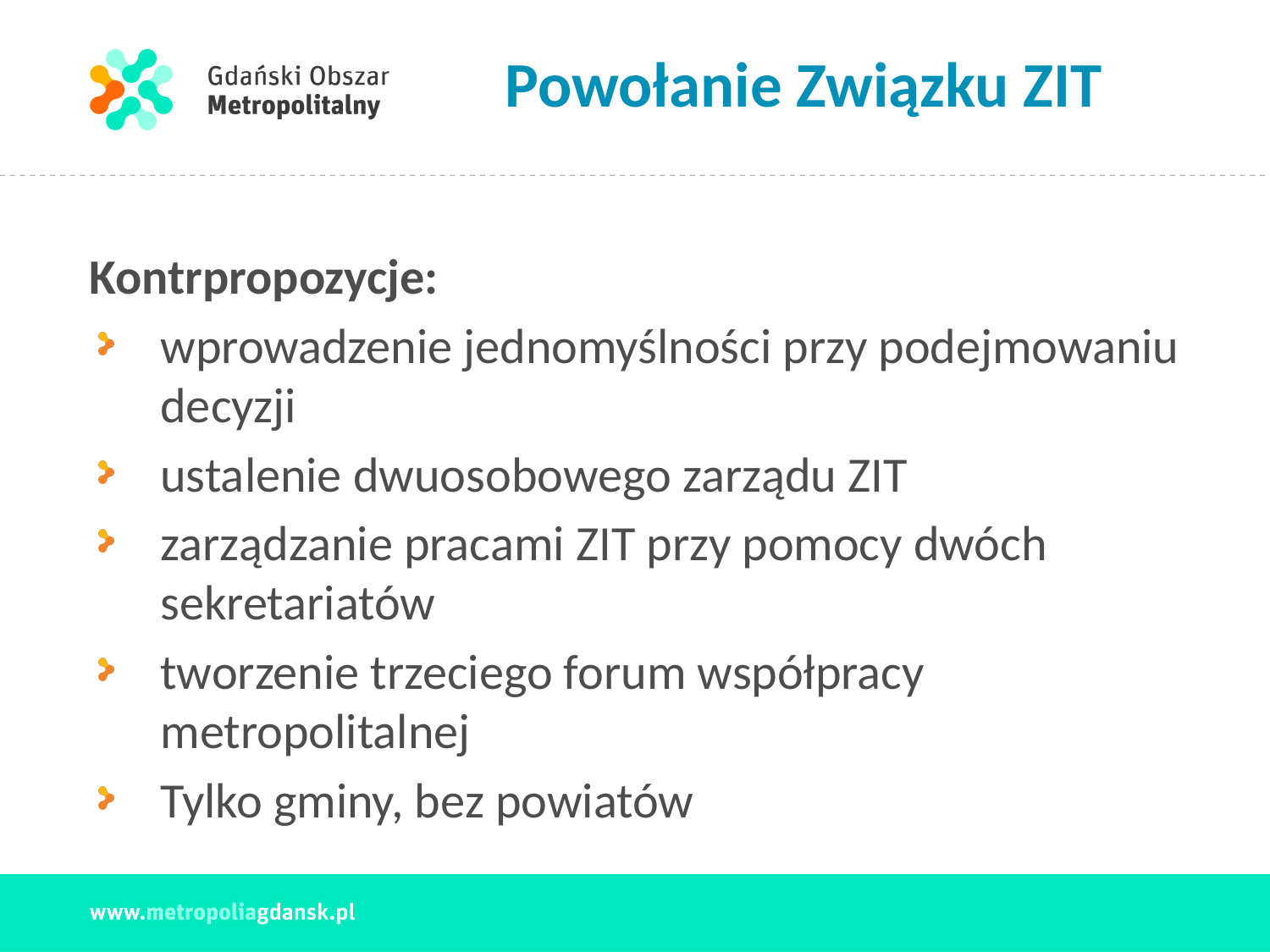

# Powołanie Związku ZIT
Kontrpropozycje:
wprowadzenie jednomyślności przy podejmowaniu decyzji
ustalenie dwuosobowego zarządu ZIT
zarządzanie pracami ZIT przy pomocy dwóch sekretariatów
tworzenie trzeciego forum współpracy metropolitalnej
Tylko gminy, bez powiatów